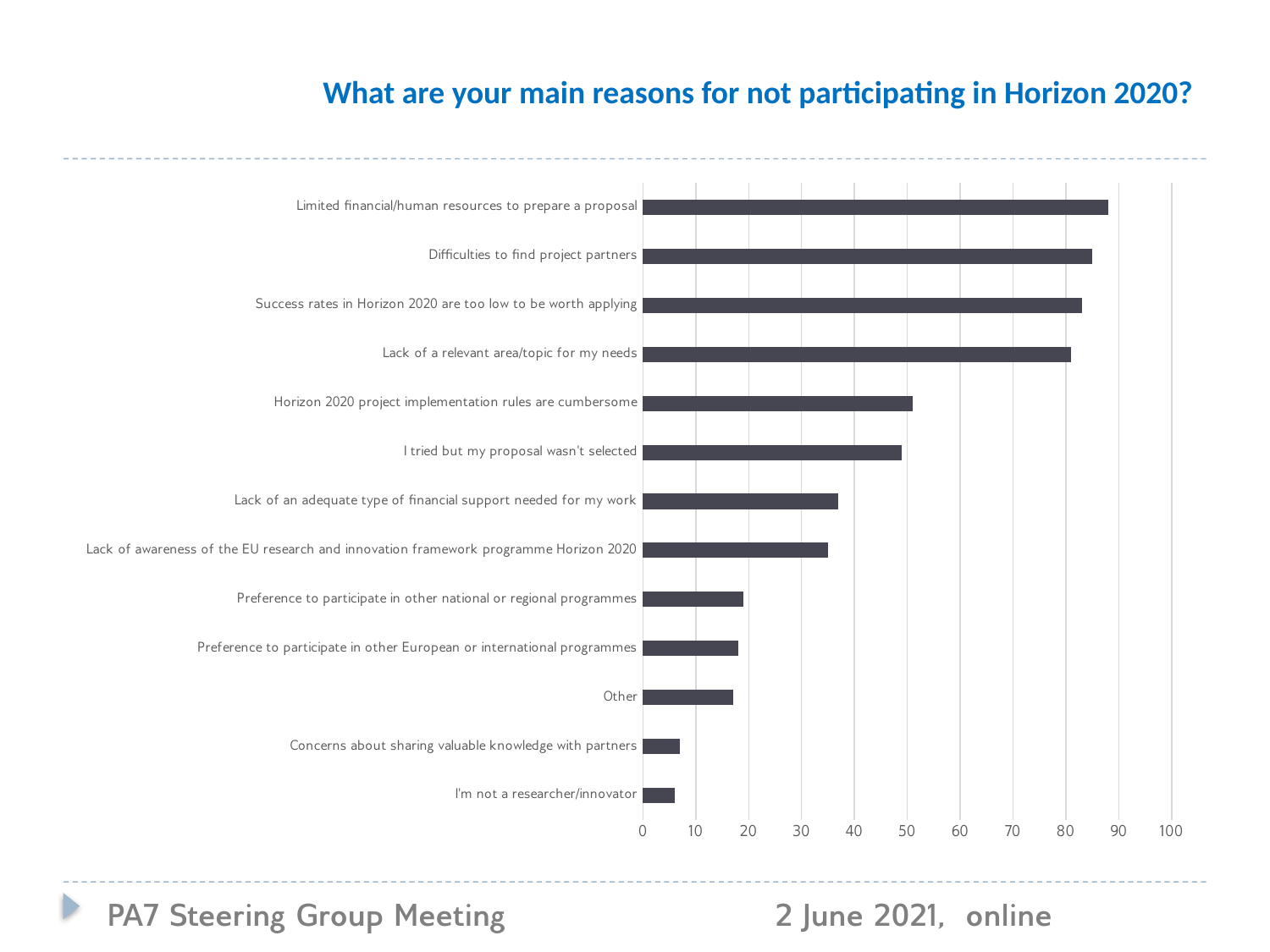

# What are your main reasons for not participating in Horizon 2020?

### Chart

| Category |  |
|---|---|
| I'm not a researcher/innovator | 6.0 |
| Concerns about sharing valuable knowledge with partners | 7.0 |
| Other | 17.0 |
| Preference to participate in other European or international programmes | 18.0 |
| Preference to participate in other national or regional programmes | 19.0 |
| Lack of awareness of the EU research and innovation framework programme Horizon 2020 | 35.0 |
| Lack of an adequate type of financial support needed for my work | 37.0 |
| I tried but my proposal wasn't selected | 49.0 |
| Horizon 2020 project implementation rules are cumbersome | 51.0 |
| Lack of a relevant area/topic for my needs | 81.0 |
| Success rates in Horizon 2020 are too low to be worth applying | 83.0 |
| Difficulties to find project partners | 85.0 |
| Limited financial/human resources to prepare a proposal | 88.0 |
PA7 Steering Group Meeting                          2 June 2021,  online